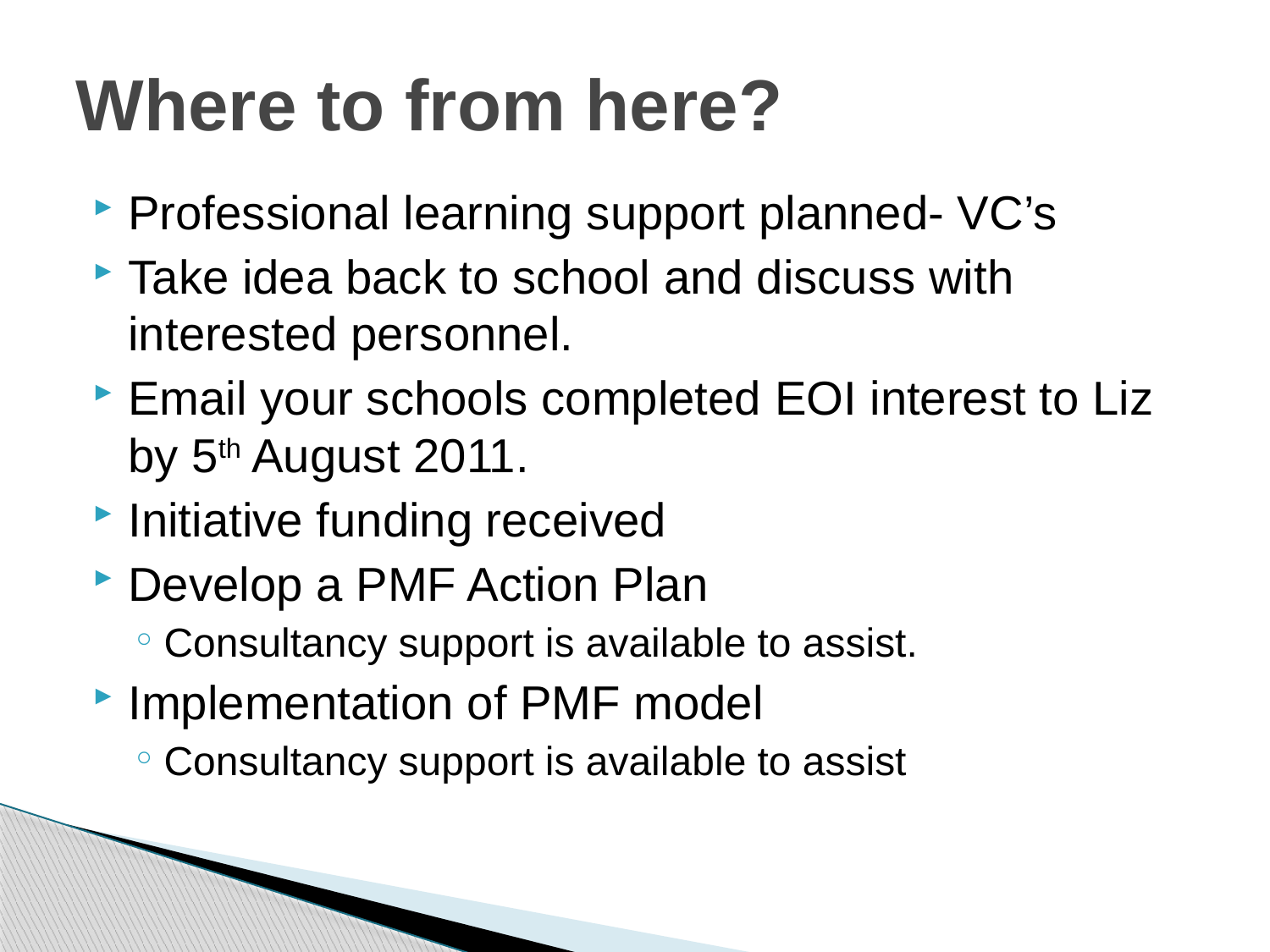

# Where to from here?
Professional learning support planned- VC’s
Take idea back to school and discuss with interested personnel.
Email your schools completed EOI interest to Liz by 5th August 2011.
Initiative funding received
Develop a PMF Action Plan
Consultancy support is available to assist.
Implementation of PMF model
Consultancy support is available to assist